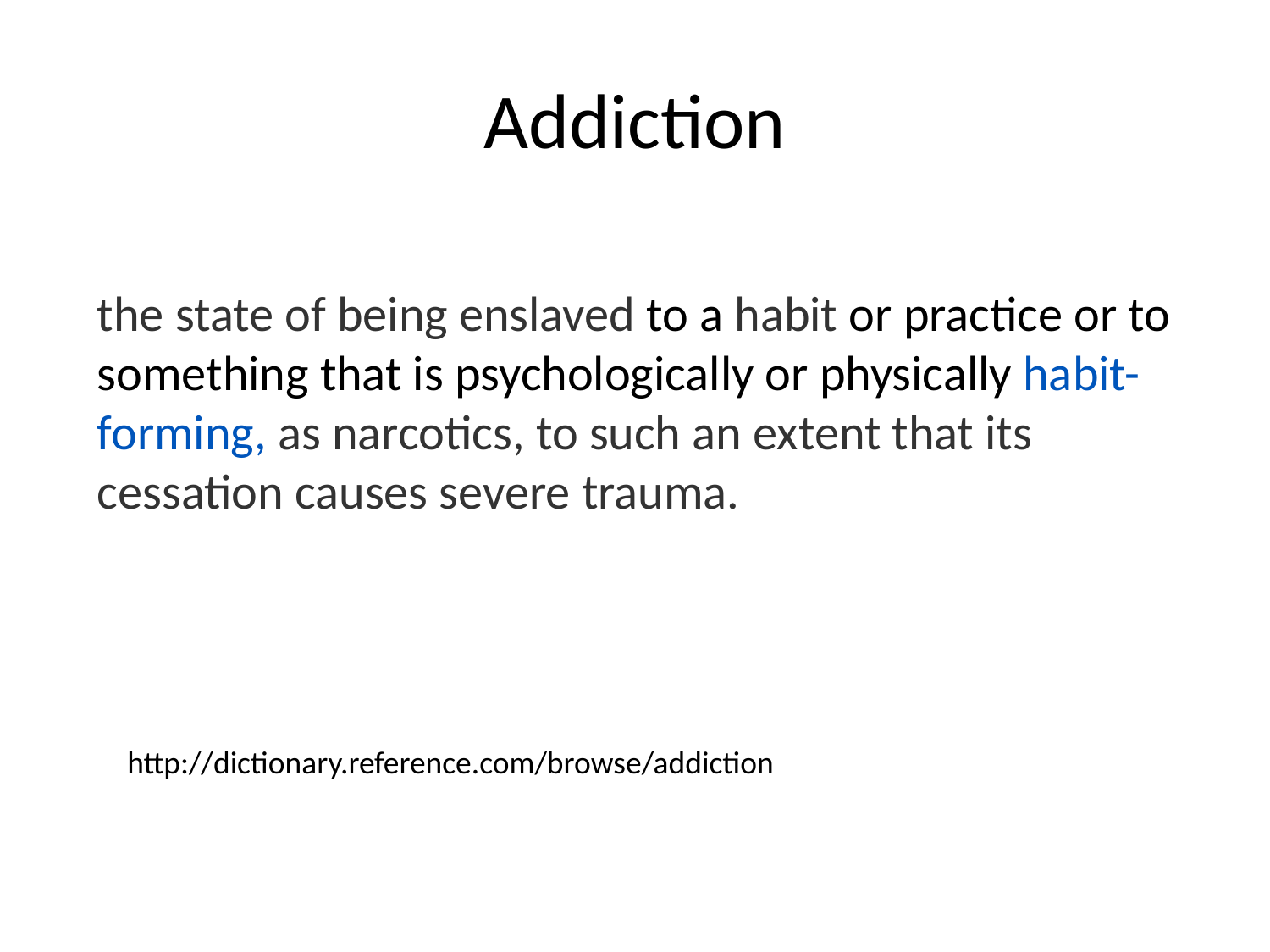

# Addiction
the state of being enslaved to a habit or practice or to something that is psychologically or physically habit-forming, as narcotics, to such an extent that its cessation causes severe trauma.
http://dictionary.reference.com/browse/addiction